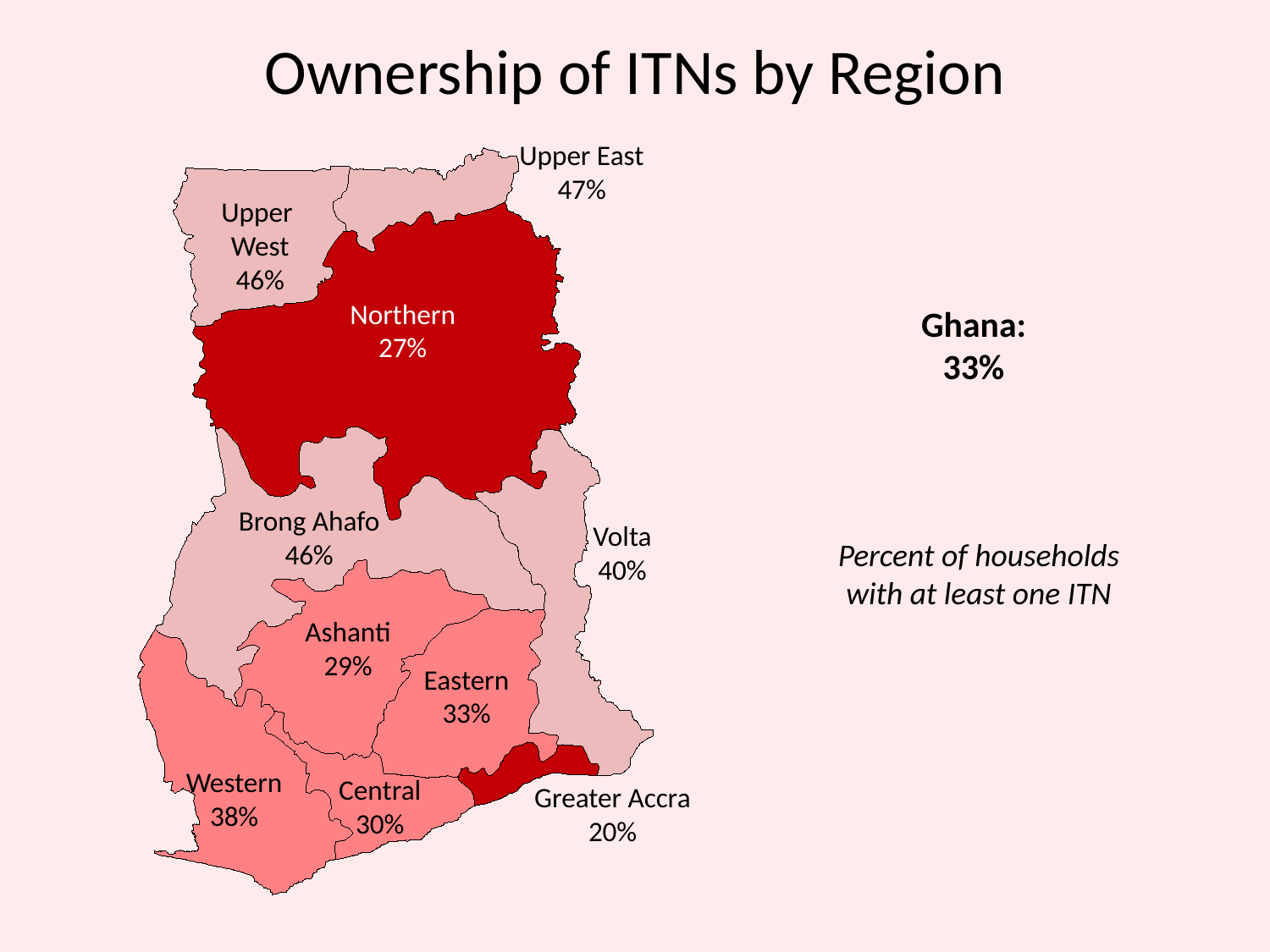

# Ownership of ITNs by Region
Upper East
47%

Upper
West
46%

Northern
27%

Brong Ahafo
46%
Volta
40%

Ashanti
29%

Eastern
33%

Western
38%
Central
30%
Greater Accra
20%
Ghana:
33%
Percent of households with at least one ITN